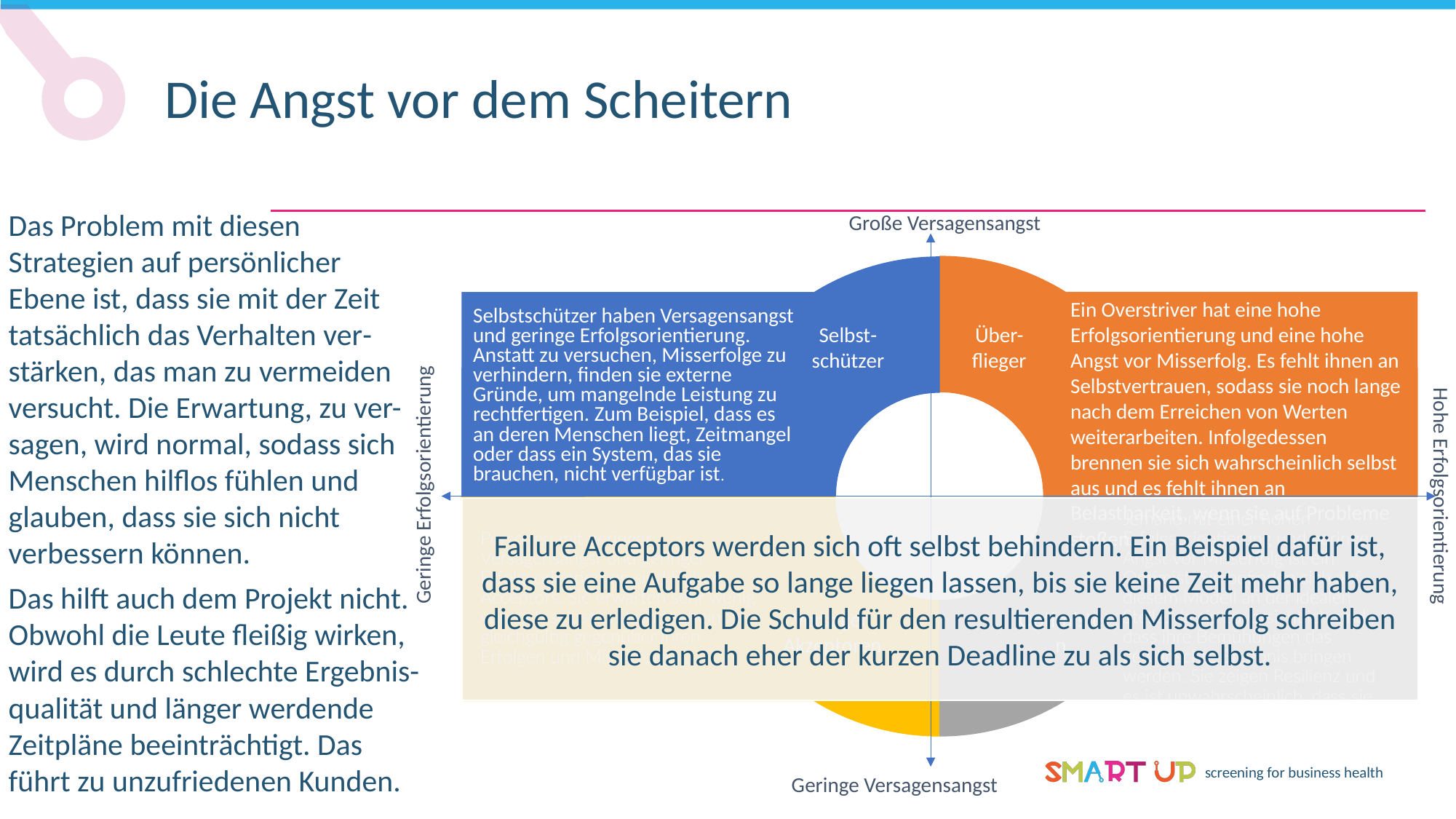

Die Angst vor dem Scheitern
Das Problem mit diesen Strategien auf persönlicher Ebene ist, dass sie mit der Zeit tatsächlich das Verhalten ver-stärken, das man zu vermeiden versucht. Die Erwartung, zu ver-sagen, wird normal, sodass sich Menschen hilflos fühlen und glauben, dass sie sich nicht verbessern können.
Das hilft auch dem Projekt nicht. Obwohl die Leute fleißig wirken, wird es durch schlechte Ergebnis-qualität und länger werdende Zeitpläne beeinträchtigt. Das führt zu unzufriedenen Kunden.
Große Versagensangst

Ein Overstriver hat eine hohe Erfolgsorientierung und eine hohe Angst vor Misserfolg. Es fehlt ihnen an Selbstvertrauen, sodass sie noch lange nach dem Erreichen von Werten weiterarbeiten. Infolgedessen brennen sie sich wahrscheinlich selbst aus und es fehlt ihnen an Belastbarkeit, wenn sie auf Probleme stoßen.
Selbstschützer haben Versagensangst und geringe Erfolgsorientierung. Anstatt zu versuchen, Misserfolge zu verhindern, finden sie externe Gründe, um mangelnde Leistung zu rechtfertigen. Zum Beispiel, dass es an deren Menschen liegt, Zeitmangel oder dass ein System, das sie brauchen, nicht verfügbar ist.
Selbst-
schützer
Über-
flieger
Geringe Erfolgsorientierung
Hohe Erfolgsorientierung

Failure Acceptors werden sich oft selbst behindern. Ein Beispiel dafür ist, dass sie eine Aufgabe so lange liegen lassen, bis sie keine Zeit mehr haben, diese zu erledigen. Die Schuld für den resultierenden Misserfolg schreiben sie danach eher der kurzen Deadline zu als sich selbst.
Jemand mit einer hohen Erfolgsorientierung und geringer Angst vor Misserfolg ist ein Optimist. Sie befinden sich auf diesem Modell an der idealen Stelle, da sie zuversichtlich sind, dass ihre Bemühungen das gewünschte Ergebnis bringen werden. Sie zeigen Resilienz und es ist unwahrscheinlich, dass sie defensive Verhaltensweisen zeigen.
Personen mit geringer Versagensangst und geringer Erfolgsorientierung sind Failure Acceptors. Sie erwarten sehr wenig von sich selbst und sind scheinbar gleichgültig gegenüber ihren Erfolgen und Misserfolgen.
Versagen
Akzeptoren
Optimisten
Geringe Versagensangst